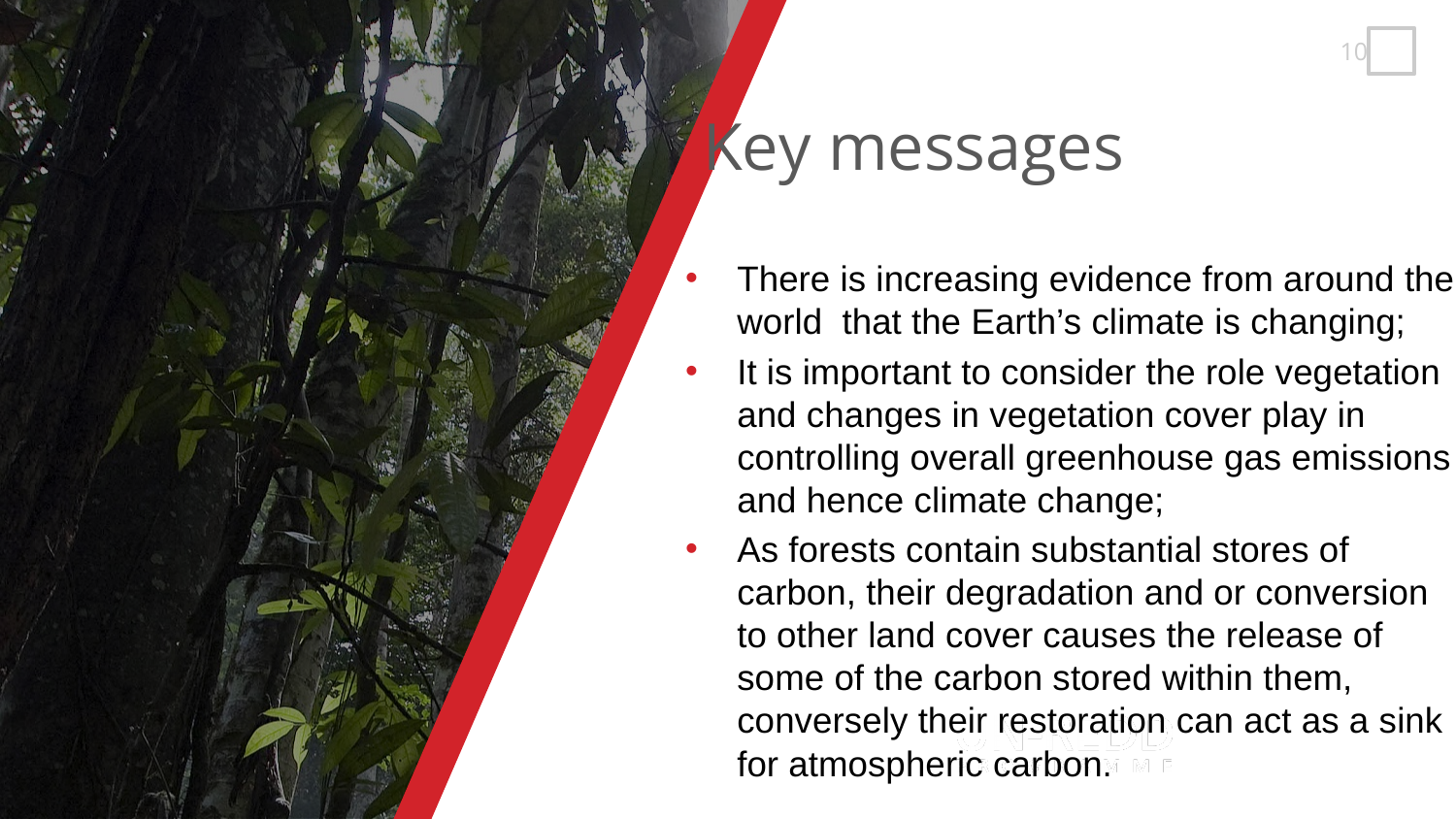

There is increasing evidence from around the world  that the Earth’s climate is changing;
It is important to consider the role vegetation and changes in vegetation cover play in controlling overall greenhouse gas emissions and hence climate change;
As forests contain substantial stores of carbon, their degradation and or conversion to other land cover causes the release of some of the carbon stored within them, conversely their restoration can act as a sink for atmospheric carbon.